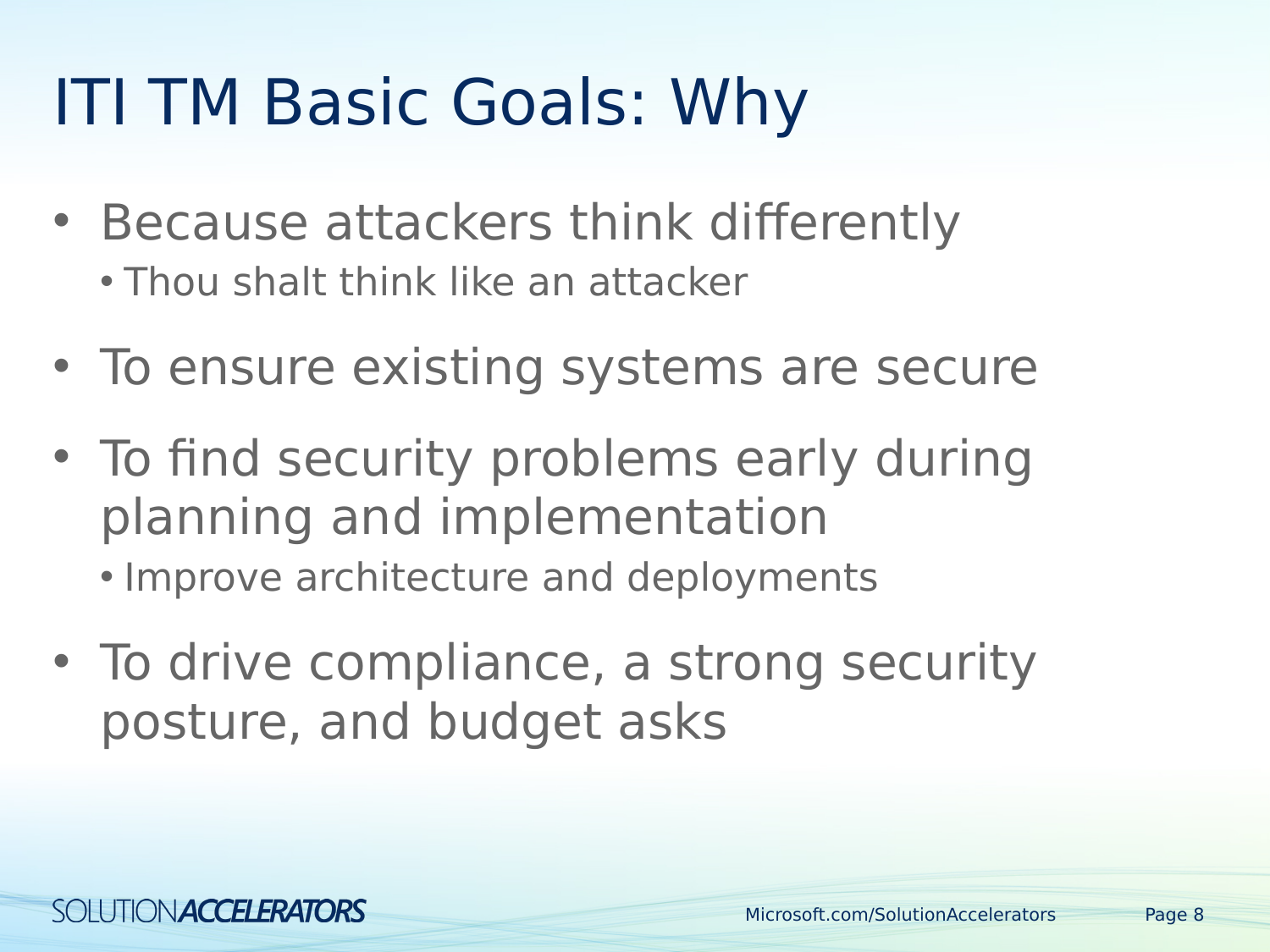

# ITI TM Basic Goals: Why
Because attackers think differently
Thou shalt think like an attacker
To ensure existing systems are secure
To find security problems early during planning and implementation
Improve architecture and deployments
To drive compliance, a strong security posture, and budget asks

Microsoft.com/SolutionAccelerators
Page 8